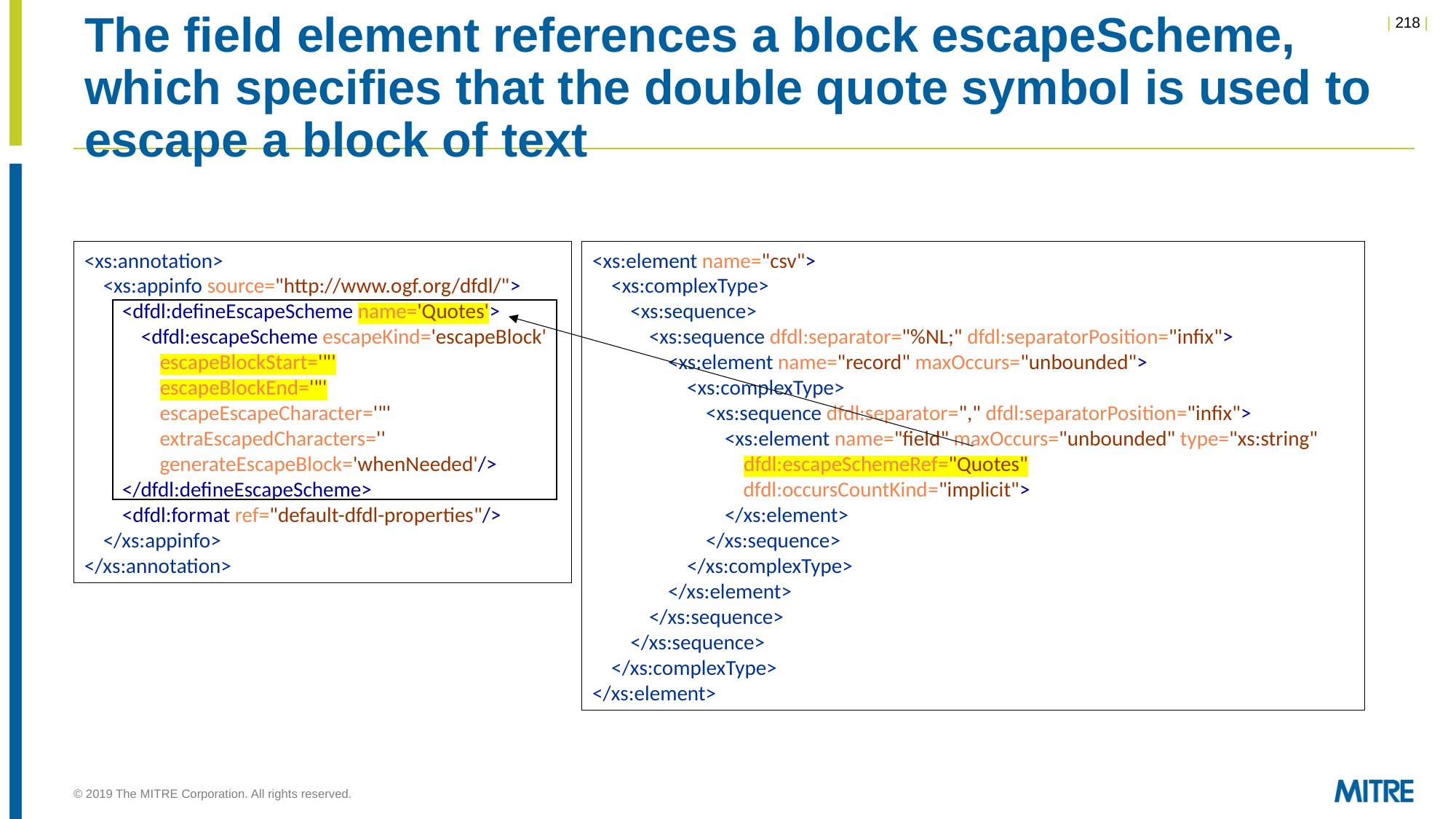

# The field element references a block escapeScheme, which specifies that the double quote symbol is used to escape a block of text
<xs:annotation>
    <xs:appinfo source="http://www.ogf.org/dfdl/">
        <dfdl:defineEscapeScheme name='Quotes'>
            <dfdl:escapeScheme escapeKind='escapeBlock'
                escapeBlockStart='"'
                escapeBlockEnd='"'
                escapeEscapeCharacter='"'
                extraEscapedCharacters=''
                generateEscapeBlock='whenNeeded'/>
        </dfdl:defineEscapeScheme>
        <dfdl:format ref="default-dfdl-properties"/>
    </xs:appinfo>
</xs:annotation>
<xs:element name="csv">
    <xs:complexType>
        <xs:sequence>
            <xs:sequence dfdl:separator="%NL;" dfdl:separatorPosition="infix">
                <xs:element name="record" maxOccurs="unbounded">
                    <xs:complexType>
                        <xs:sequence dfdl:separator="," dfdl:separatorPosition="infix">
                            <xs:element name="field" maxOccurs="unbounded" type="xs:string"
                                dfdl:escapeSchemeRef="Quotes"
                                dfdl:occursCountKind="implicit">
                            </xs:element>
                        </xs:sequence>
                    </xs:complexType>
                </xs:element>
            </xs:sequence>
        </xs:sequence>
    </xs:complexType>
</xs:element>

© 2019 The MITRE Corporation. All rights reserved.